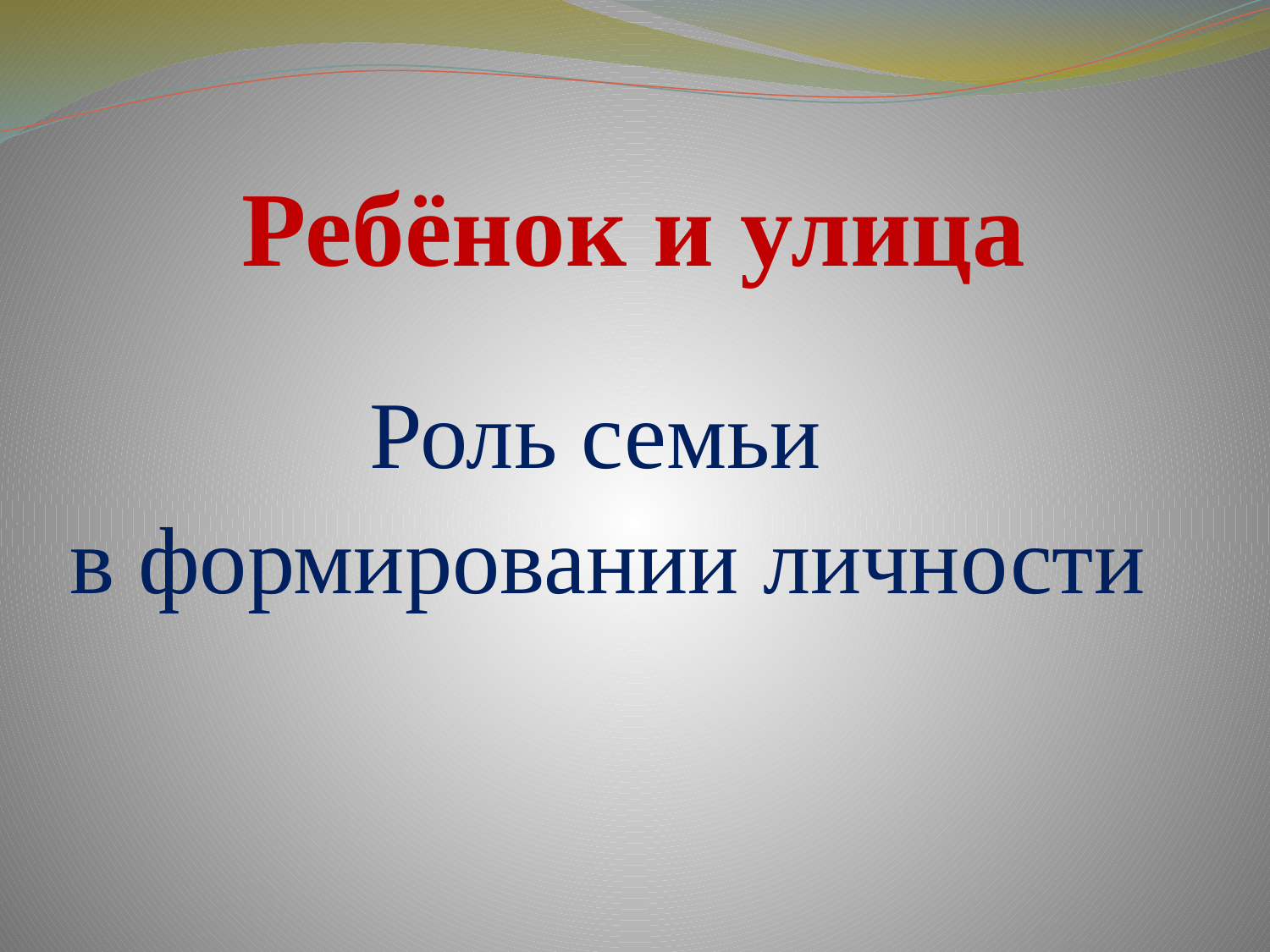

# Ребёнок и улица
Роль семьи
в формировании личности